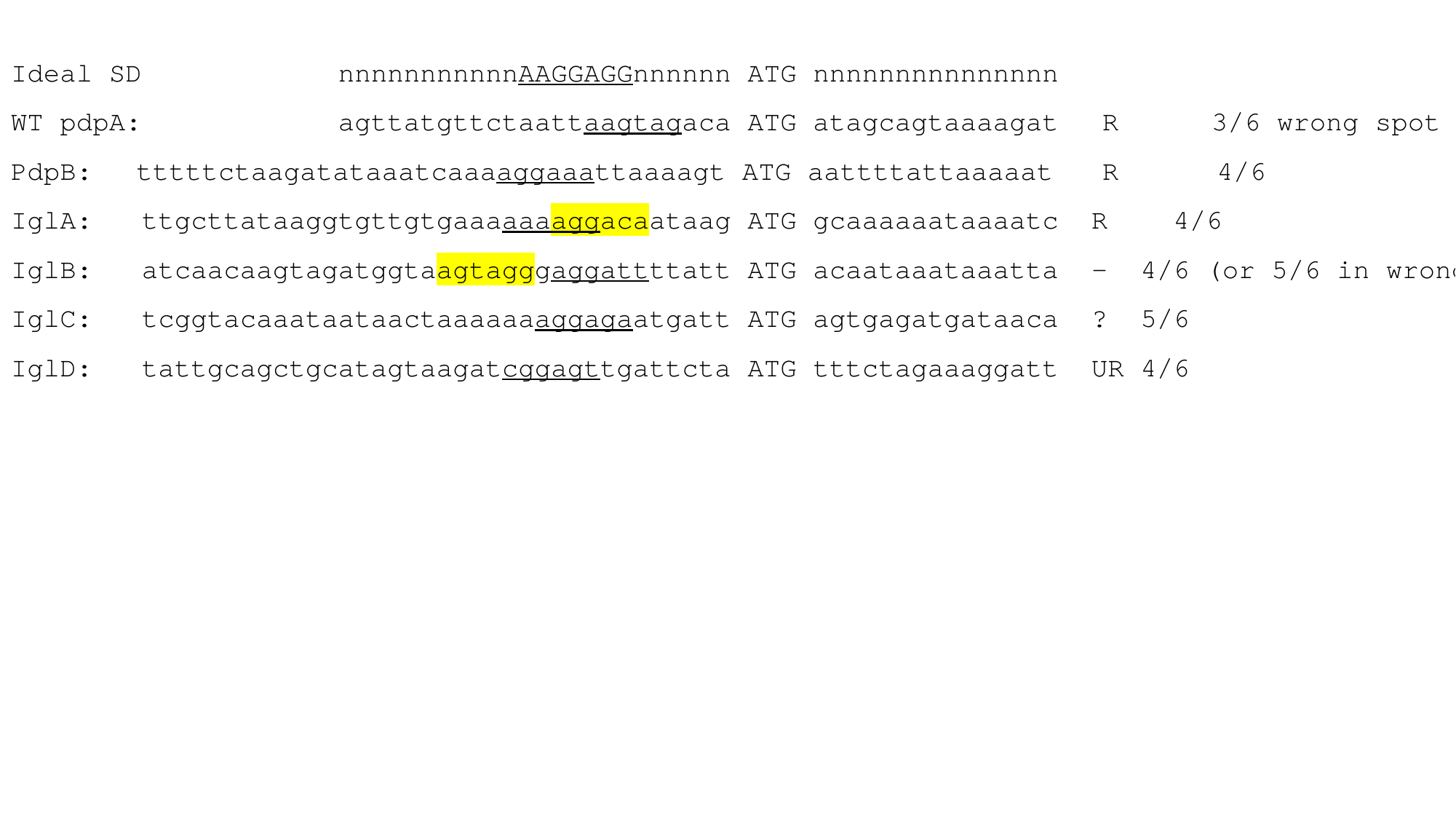

Ideal SD		nnnnnnnnnnnAAGGAGGnnnnnn ATG nnnnnnnnnnnnnnn
WT pdpA:		agttatgttctaattaagtagaca ATG atagcagtaaaagat	R	3/6 wrong spot
PdpB:	 tttttctaagatataaatcaaaaggaaattaaaagt ATG aattttattaaaaat   R      4/6
IglA:   ttgcttataaggtgttgtgaaaaaaaggacaataag ATG gcaaaaaataaaatc  R    4/6
IglB:   atcaacaagtagatggtaagtagggaggattttatt ATG acaataaataaatta  -  4/6 (or 5/6 in wrong spot)
IglC:   tcggtacaaataataactaaaaaaaggagaatgatt ATG agtgagatgataaca  ?  5/6
IglD:   tattgcagctgcatagtaagatcggagttgattcta ATG tttctagaaaggatt  UR 4/6